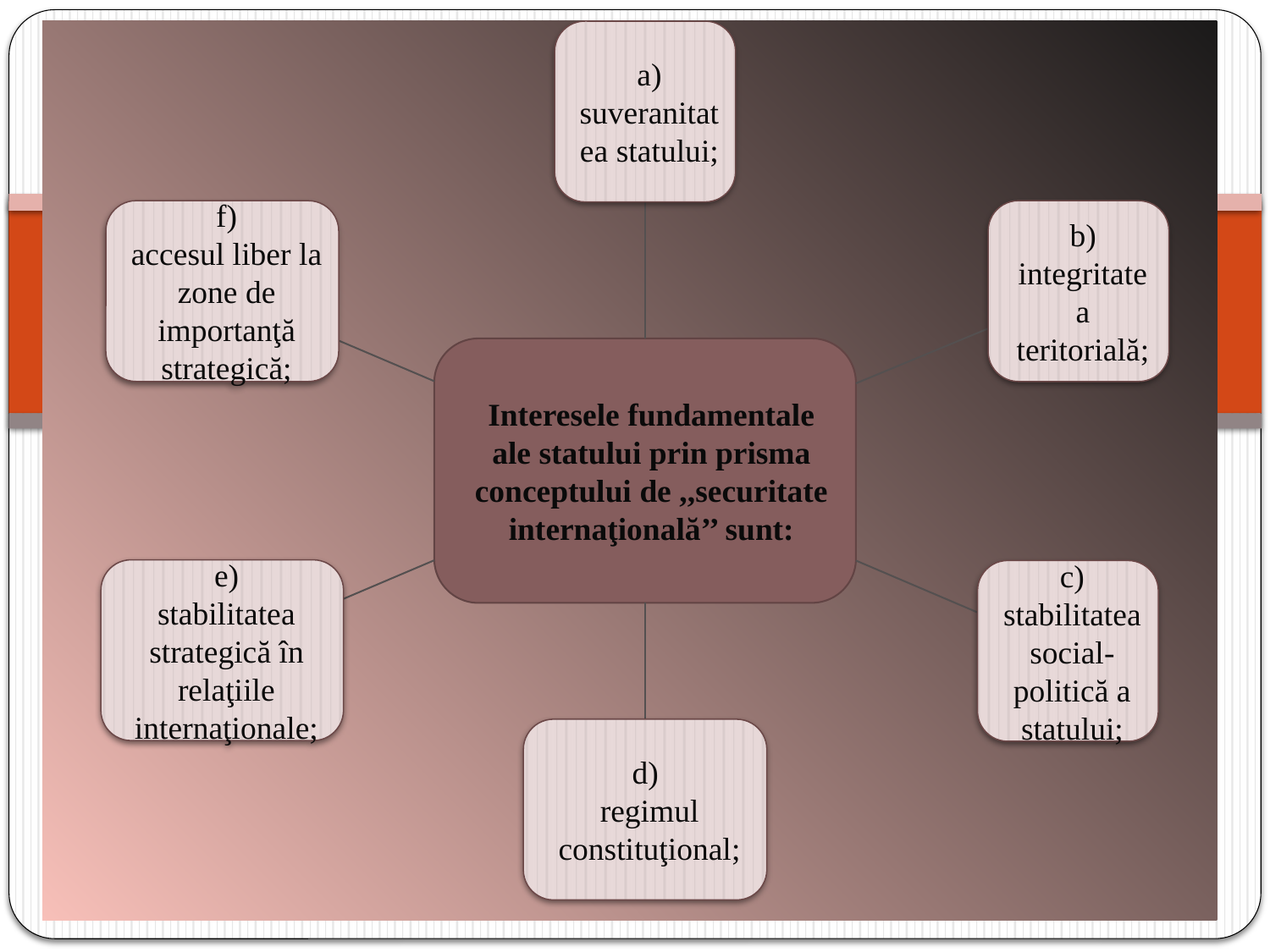

Interesele fundamentale ale statului prin prisma conceptului de ,,securitate internaţională’’ sunt:
a) suveranitatea statului;
b) integritatea teritorială;
c) stabilitatea social-politică a statului;
d)
regimul constituţional;
e)
stabilitatea strategică în relaţiile internaţionale;
f)
accesul liber la zone de importanţă strategică;